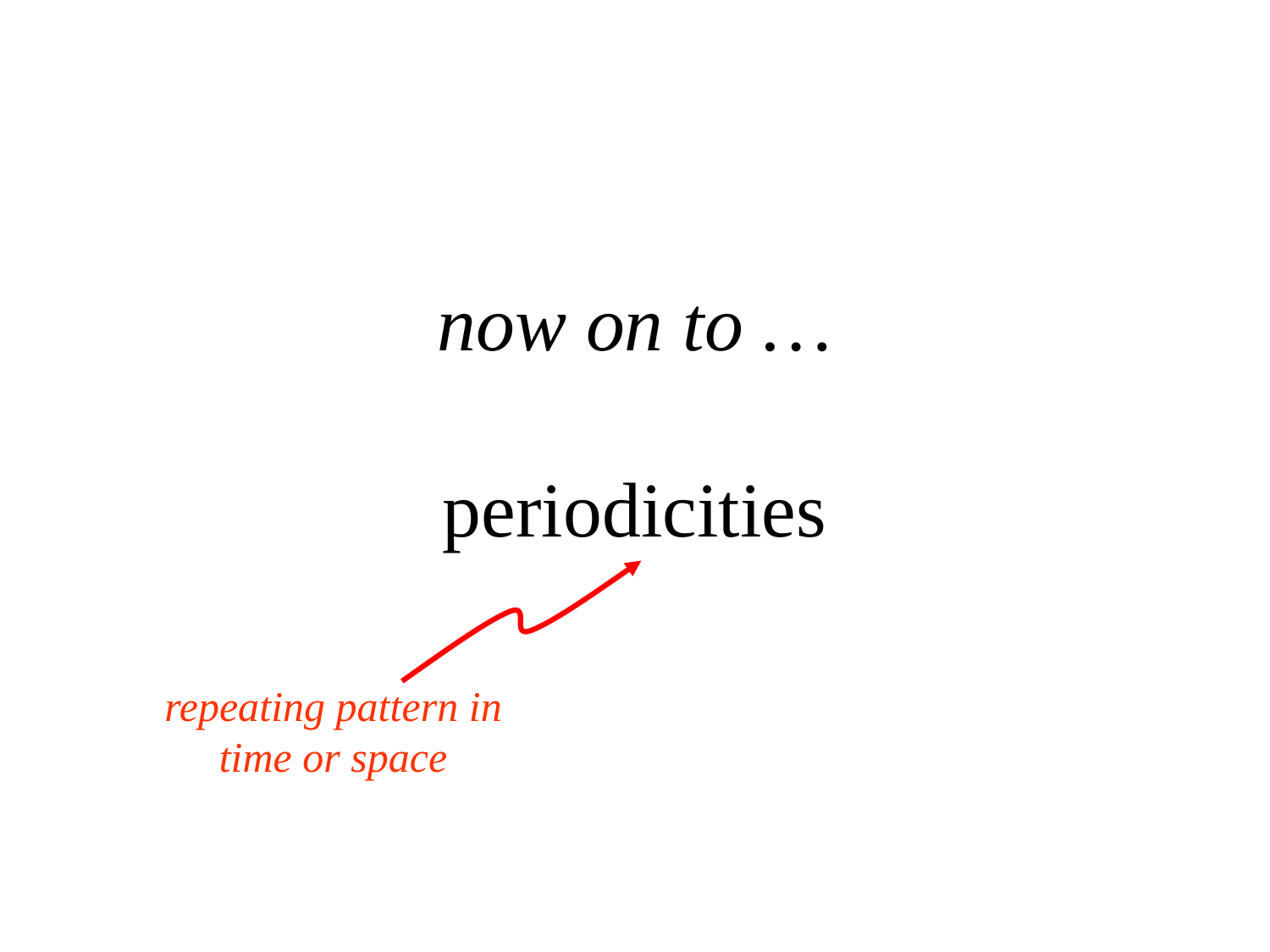

now on to …

periodicities

repeating pattern in time or space